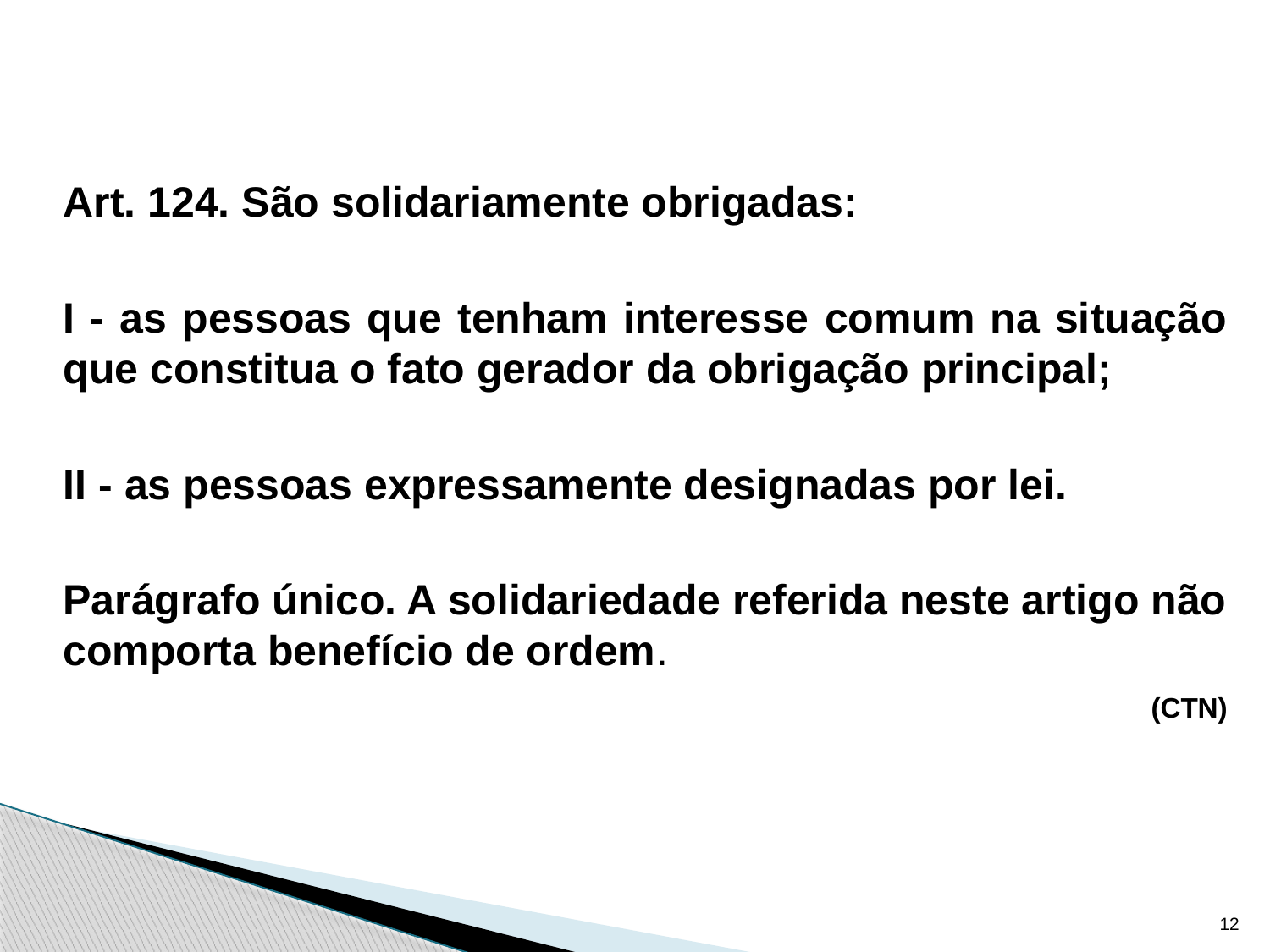

Art. 124. São solidariamente obrigadas:

	I - as pessoas que tenham interesse comum na situação que constitua o fato gerador da obrigação principal;

	II - as pessoas expressamente designadas por lei.

	Parágrafo único. A solidariedade referida neste artigo não comporta benefício de ordem.
(CTN)

12